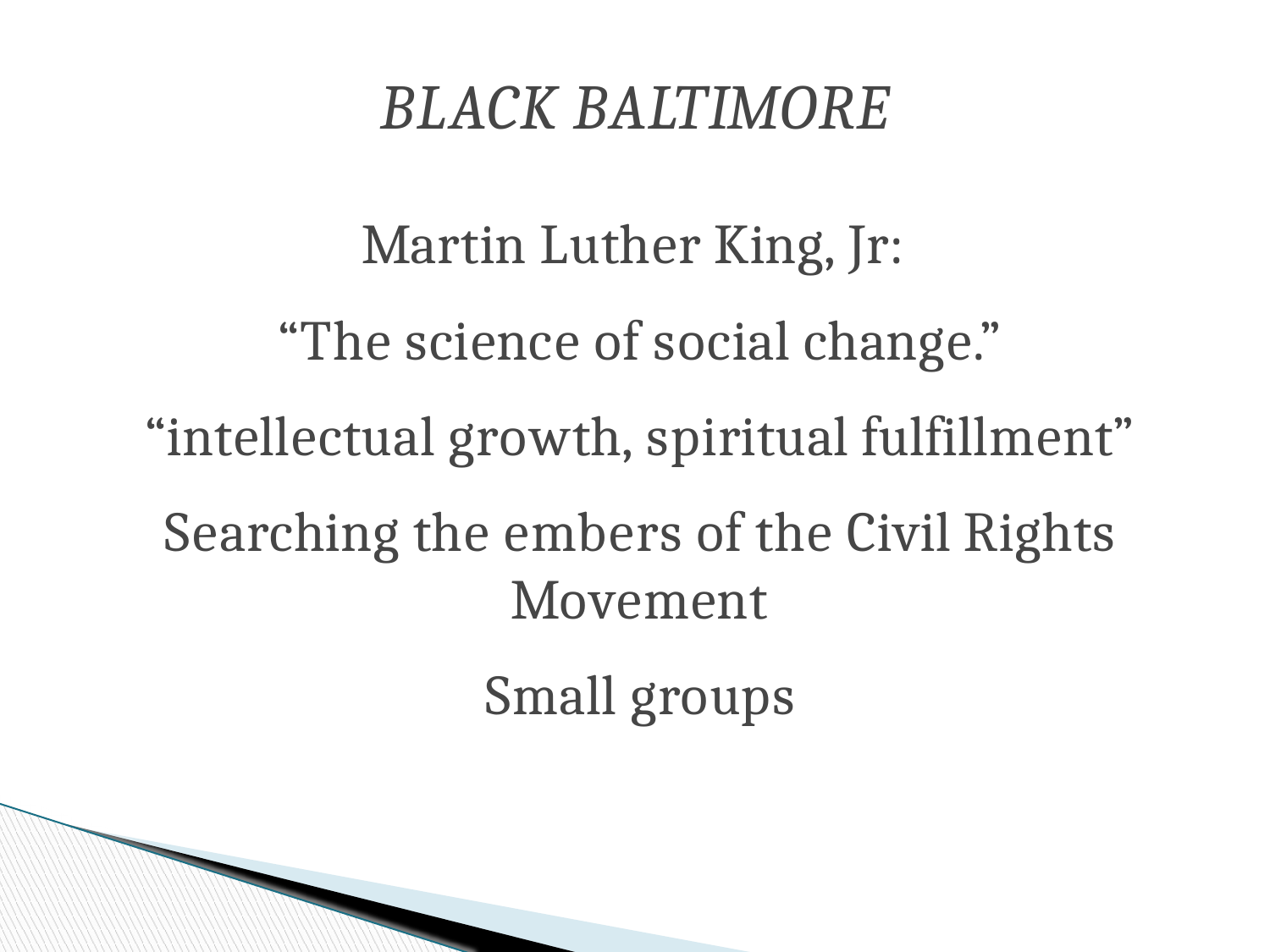

Black Baltimore
Martin Luther King, Jr:
“The science of social change.”
“intellectual growth, spiritual fulfillment”
Searching the embers of the Civil Rights Movement
Small groups